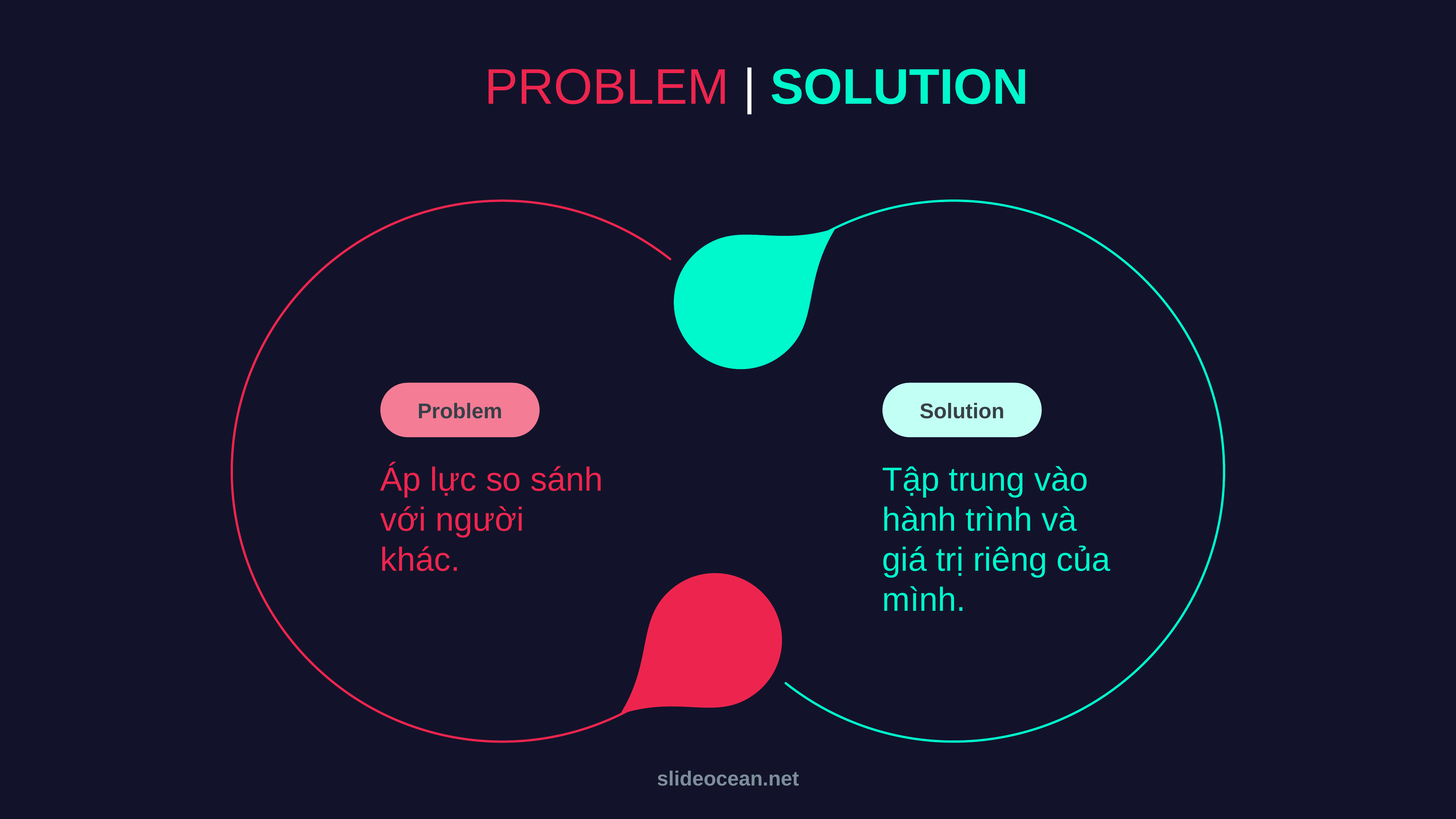

PROBLEM | SOLUTION

Problem
Solution
Áp lực so sánh với người khác.
Tập trung vào hành trình và giá trị riêng của mình.
slideocean.net